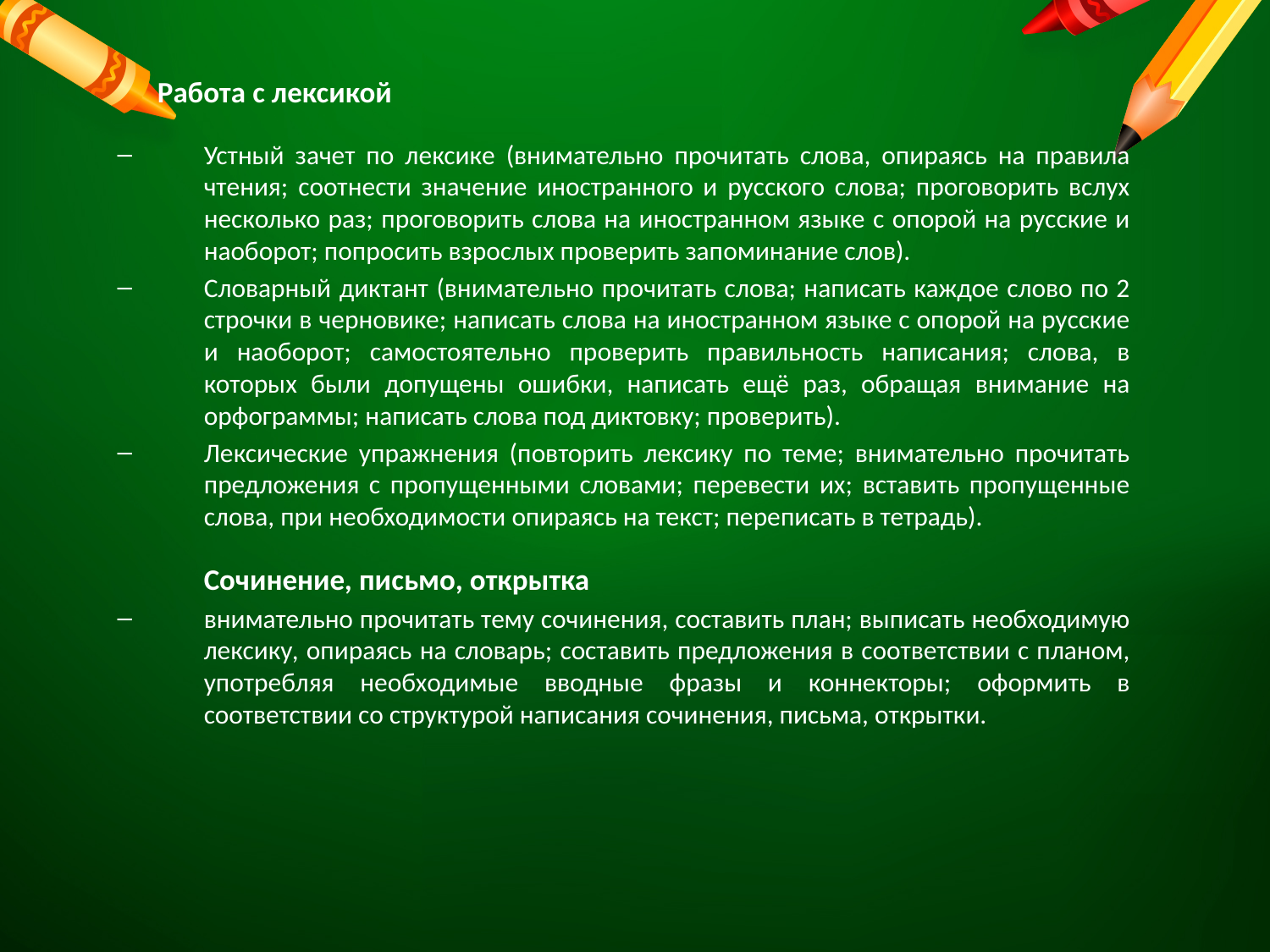

#
		Работа с лексикой

Устный зачет по лексике (внимательно прочитать слова, опираясь на правила чтения; соотнести значение иностранного и русского слова; проговорить вслух несколько раз; проговорить слова на иностранном языке с опорой на русские и наоборот; попросить взрослых проверить запоминание слов).
Словарный диктант (внимательно прочитать слова; написать каждое слово по 2 строчки в черновике; написать слова на иностранном языке с опорой на русские и наоборот; самостоятельно проверить правильность написания; слова, в которых были допущены ошибки, написать ещё раз, обращая внимание на орфограммы; написать слова под диктовку; проверить).
Лексические упражнения (повторить лексику по теме; внимательно прочитать предложения с пропущенными словами; перевести их; вставить пропущенные слова, при необходимости опираясь на текст; переписать в тетрадь).

		Сочинение, письмо, открытка
внимательно прочитать тему сочинения, составить план; выписать необходимую лексику, опираясь на словарь; составить предложения в соответствии с планом, употребляя необходимые вводные фразы и коннекторы; оформить в соответствии со структурой написания сочинения, письма, открытки.